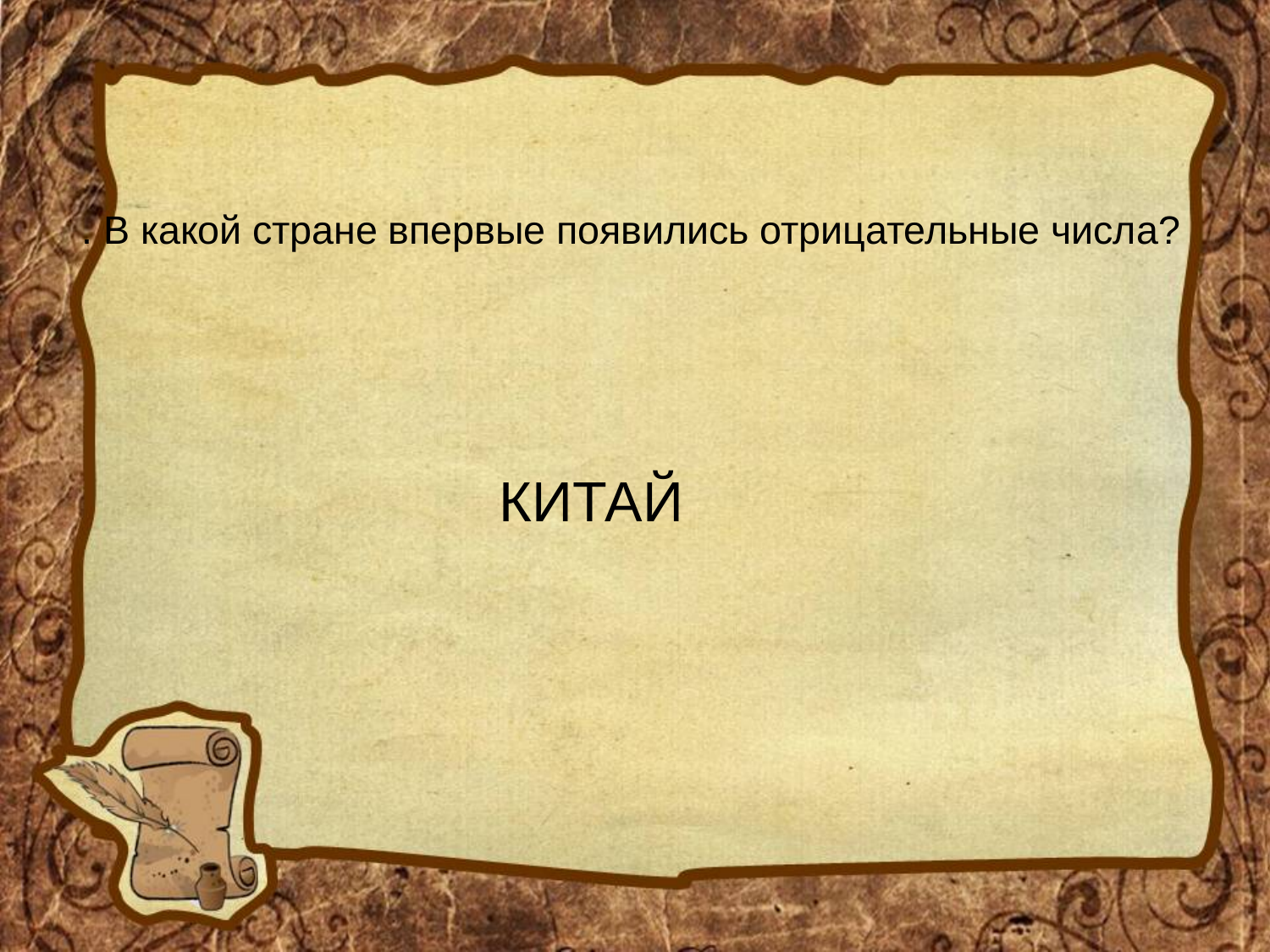

# . В какой стране впервые появились отрицательные числа?

                           КИТАЙ